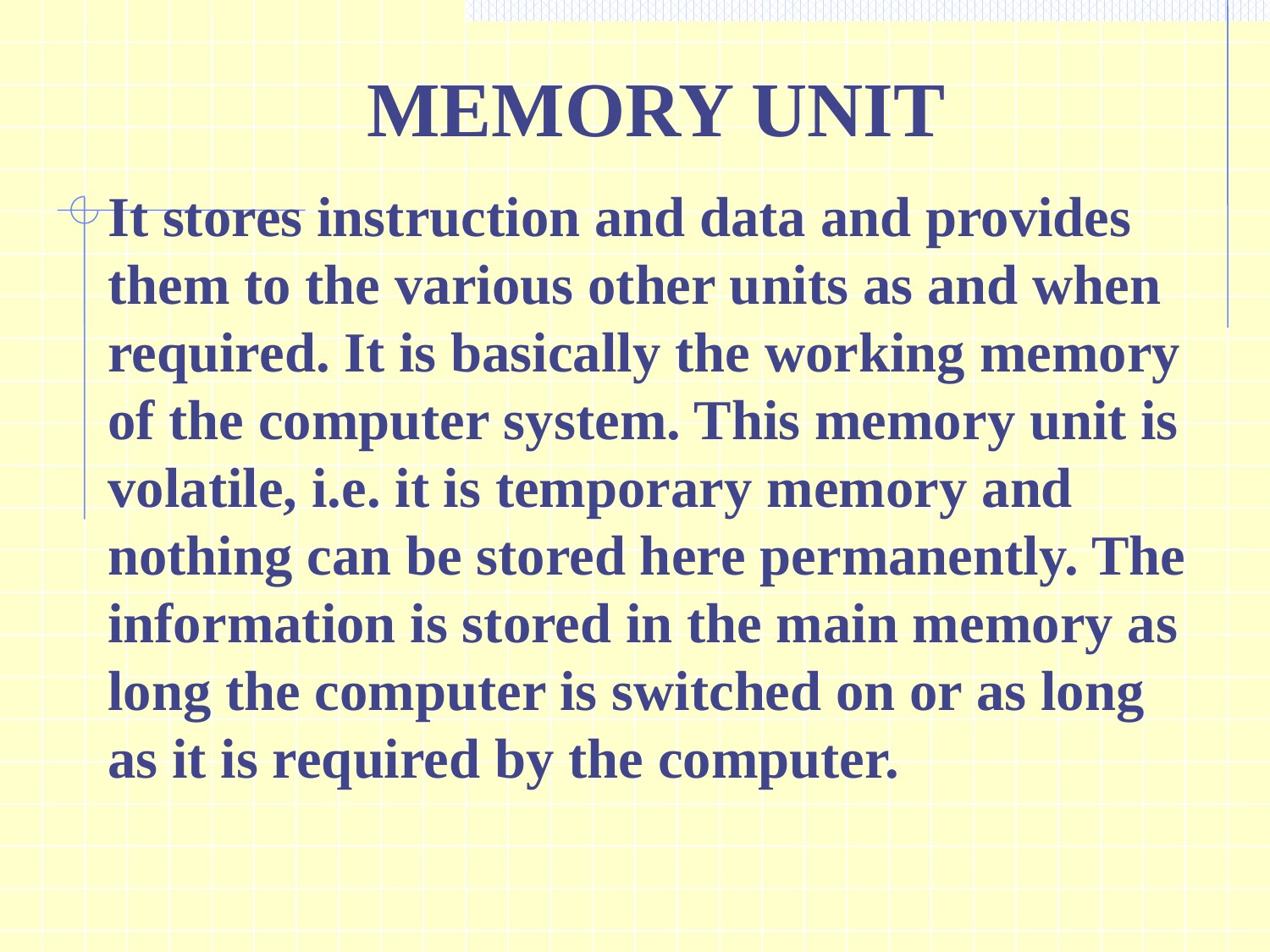

MEMORY UNIT
It stores instruction and data and provides them to the various other units as and when required. It is basically the working memory of the computer system. This memory unit is volatile, i.e. it is temporary memory and nothing can be stored here permanently. The information is stored in the main memory as long the computer is switched on or as long as it is required by the computer.